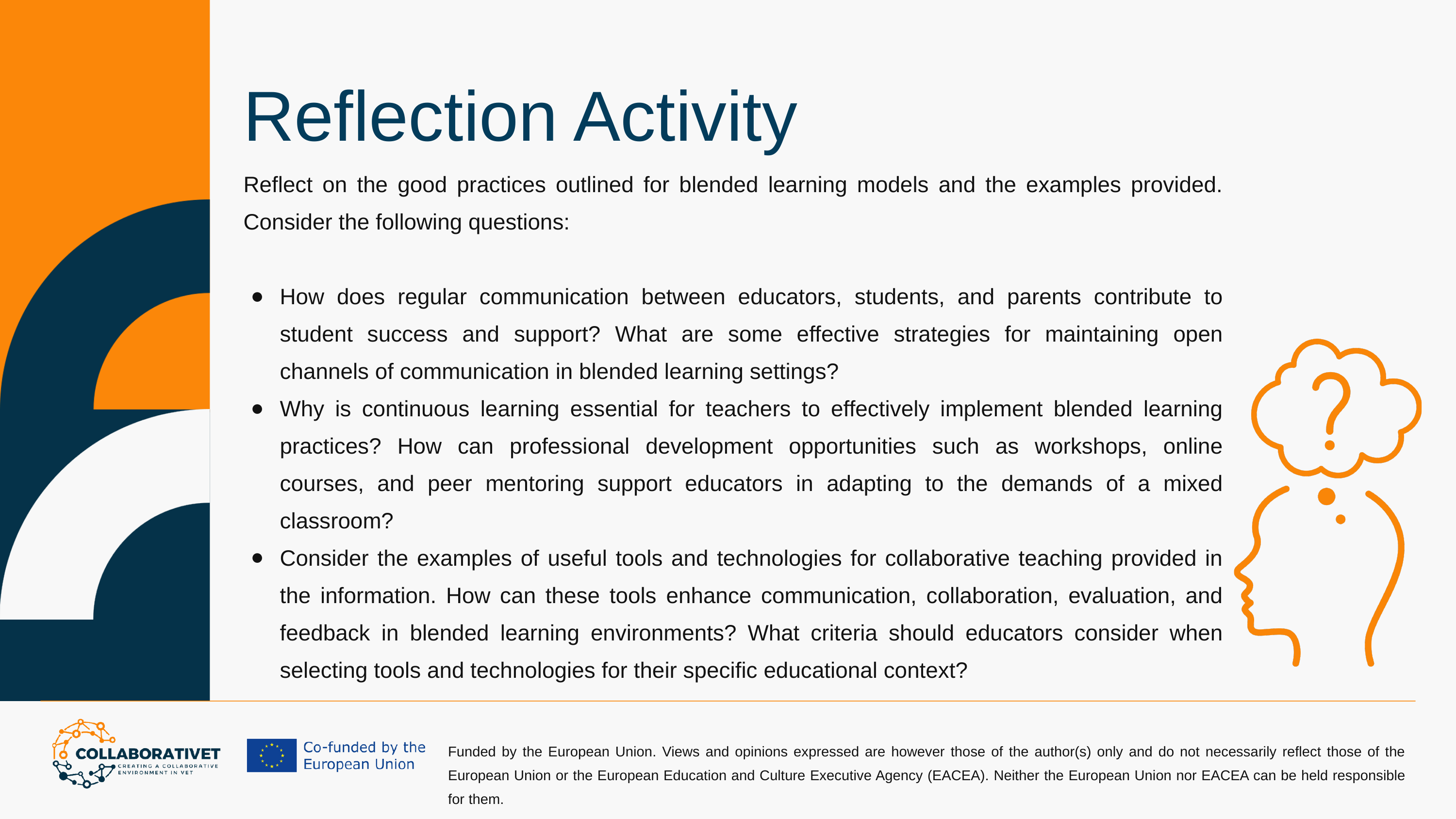

Reflection Activity
Reflect on the good practices outlined for blended learning models and the examples provided. Consider the following questions:

How does regular communication between educators, students, and parents contribute to student success and support? What are some effective strategies for maintaining open channels of communication in blended learning settings?
Why is continuous learning essential for teachers to effectively implement blended learning practices? How can professional development opportunities such as workshops, online courses, and peer mentoring support educators in adapting to the demands of a mixed classroom?
Consider the examples of useful tools and technologies for collaborative teaching provided in the information. How can these tools enhance communication, collaboration, evaluation, and feedback in blended learning environments? What criteria should educators consider when selecting tools and technologies for their specific educational context?

Funded by the European Union. Views and opinions expressed are however those of the author(s) only and do not necessarily reflect those of the European Union or the European Education and Culture Executive Agency (EACEA). Neither the European Union nor EACEA can be held responsible for them.